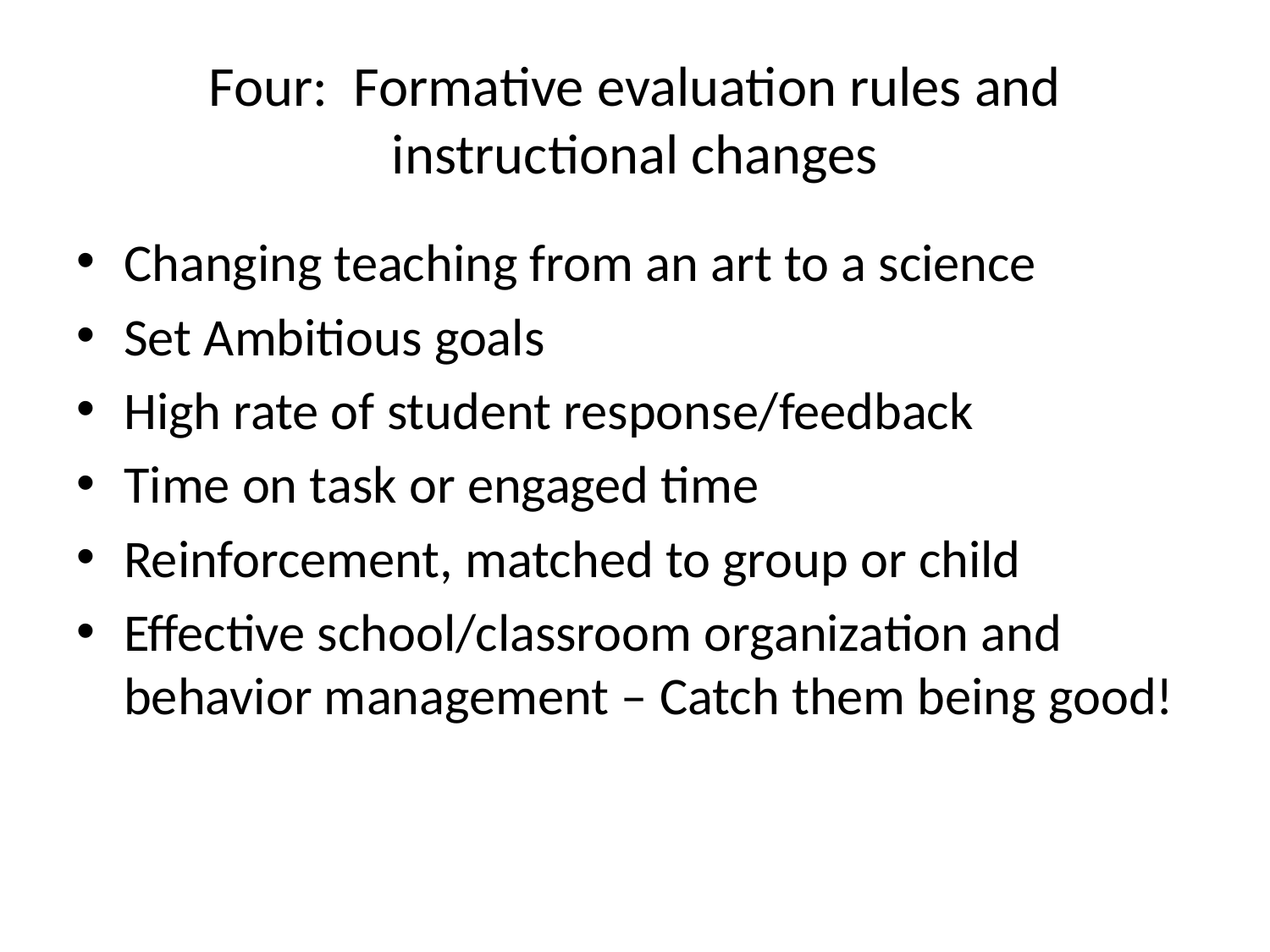

# Four:  Formative evaluation rules and instructional changes
Changing teaching from an art to a science
Set Ambitious goals
High rate of student response/feedback
Time on task or engaged time
Reinforcement, matched to group or child
Effective school/classroom organization and behavior management – Catch them being good!